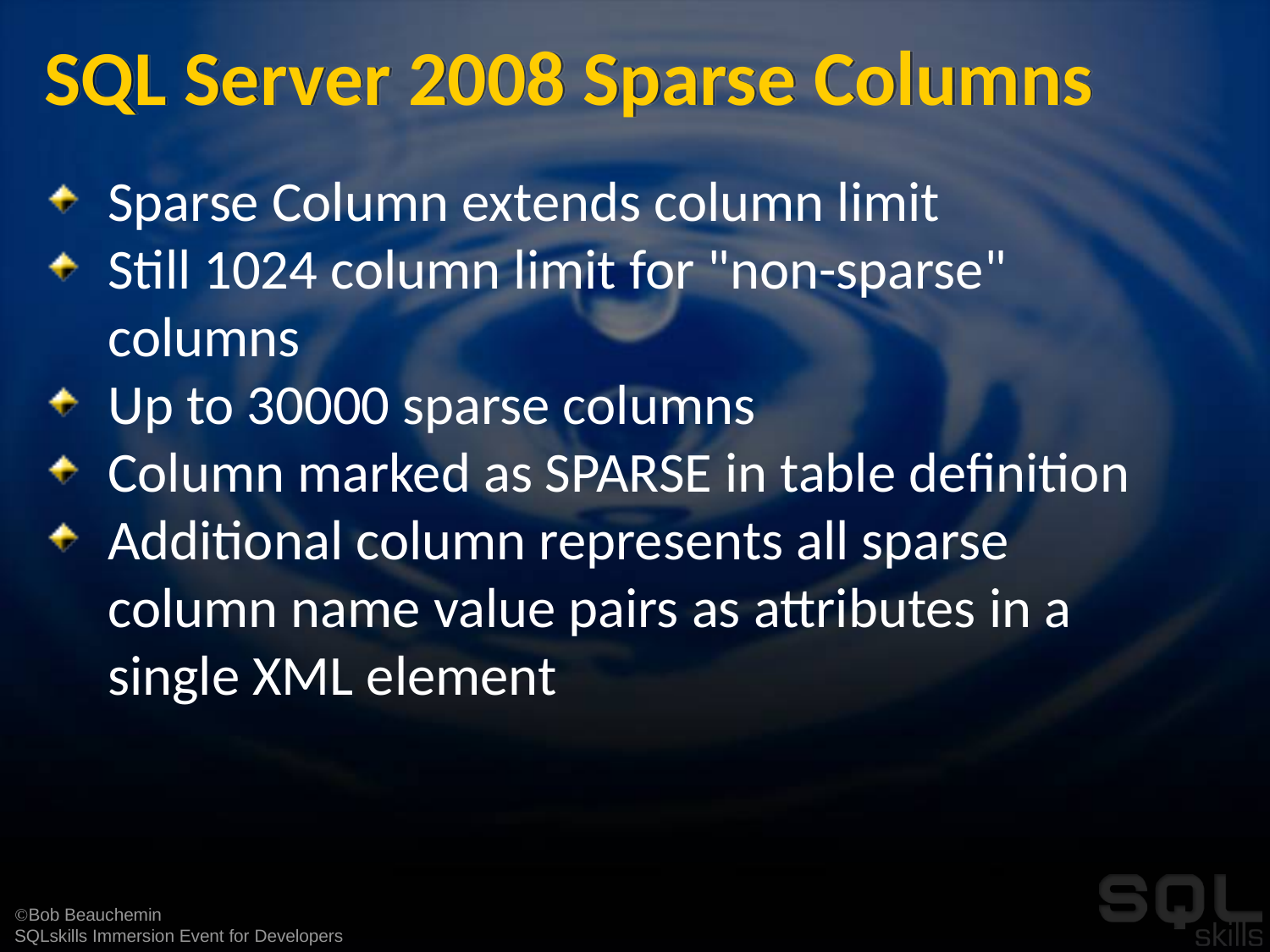

# SQL Server 2008 Sparse Columns
Sparse Column extends column limit
Still 1024 column limit for "non-sparse" columns
Up to 30000 sparse columns
Column marked as SPARSE in table definition
Additional column represents all sparse column name value pairs as attributes in a single XML element